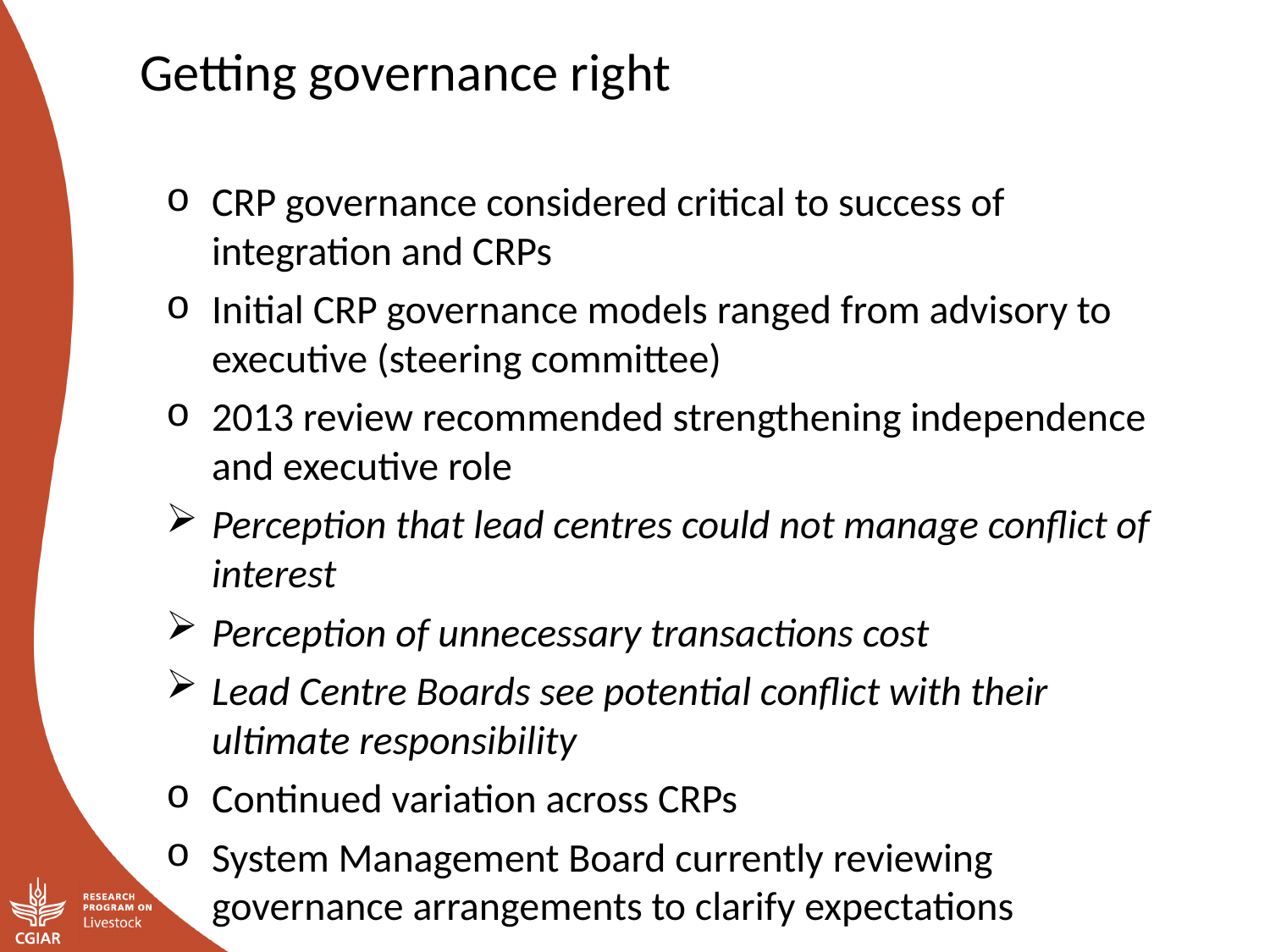

Getting governance right
CRP governance considered critical to success of integration and CRPs
Initial CRP governance models ranged from advisory to executive (steering committee)
2013 review recommended strengthening independence and executive role
Perception that lead centres could not manage conflict of interest
Perception of unnecessary transactions cost
Lead Centre Boards see potential conflict with their ultimate responsibility
Continued variation across CRPs
System Management Board currently reviewing governance arrangements to clarify expectations